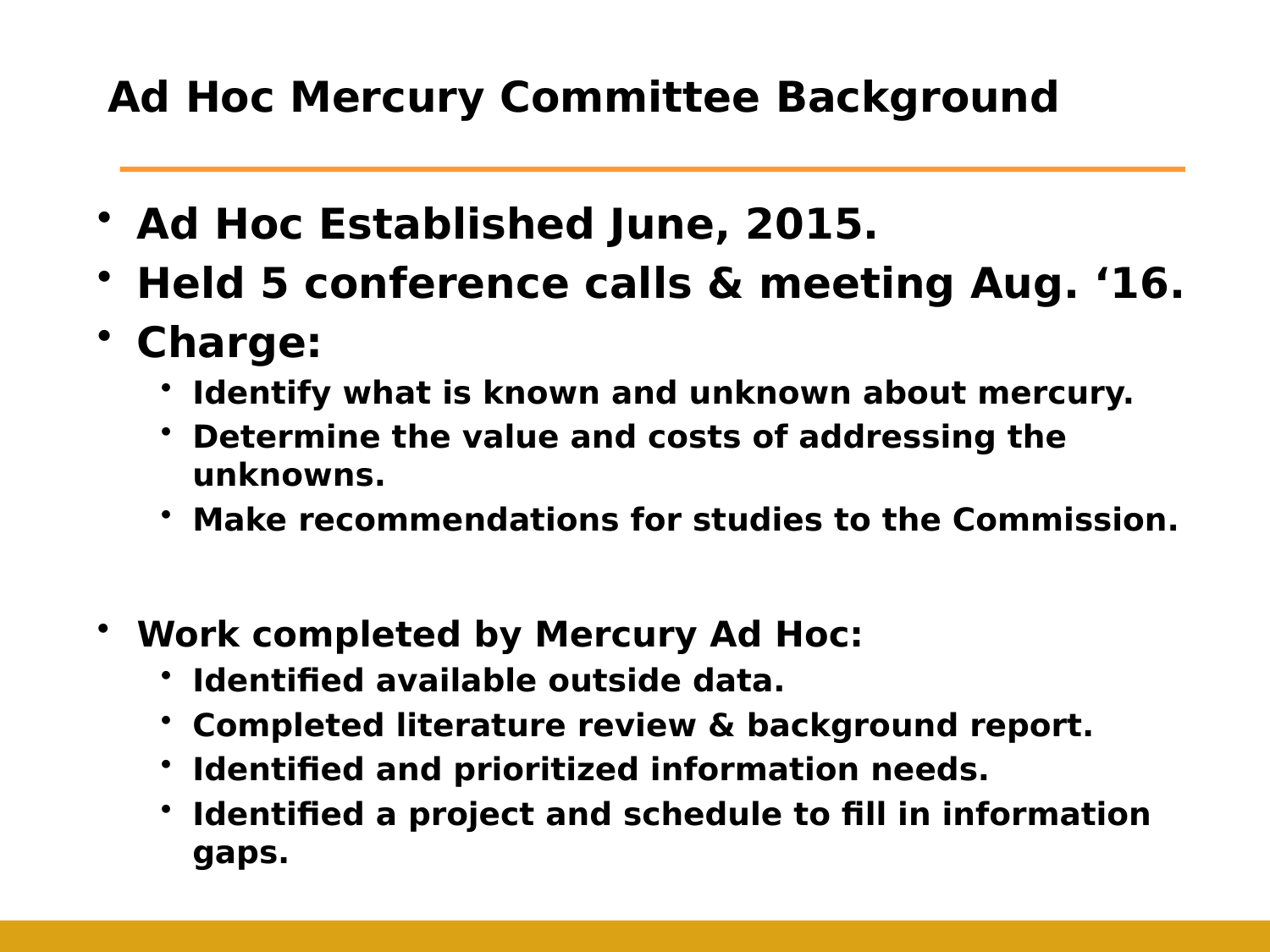

# Ad Hoc Mercury Committee Background

Ad Hoc Established June, 2015.
Held 5 conference calls & meeting Aug. ‘16.
Charge:
Identify what is known and unknown about mercury.
Determine the value and costs of addressing the unknowns.
Make recommendations for studies to the Commission.

Work completed by Mercury Ad Hoc:
Identified available outside data.
Completed literature review & background report.
Identified and prioritized information needs.
Identified a project and schedule to fill in information gaps.

Held 5 conference calls.

1 in-person meeting at ORSANCO Aug. 3.